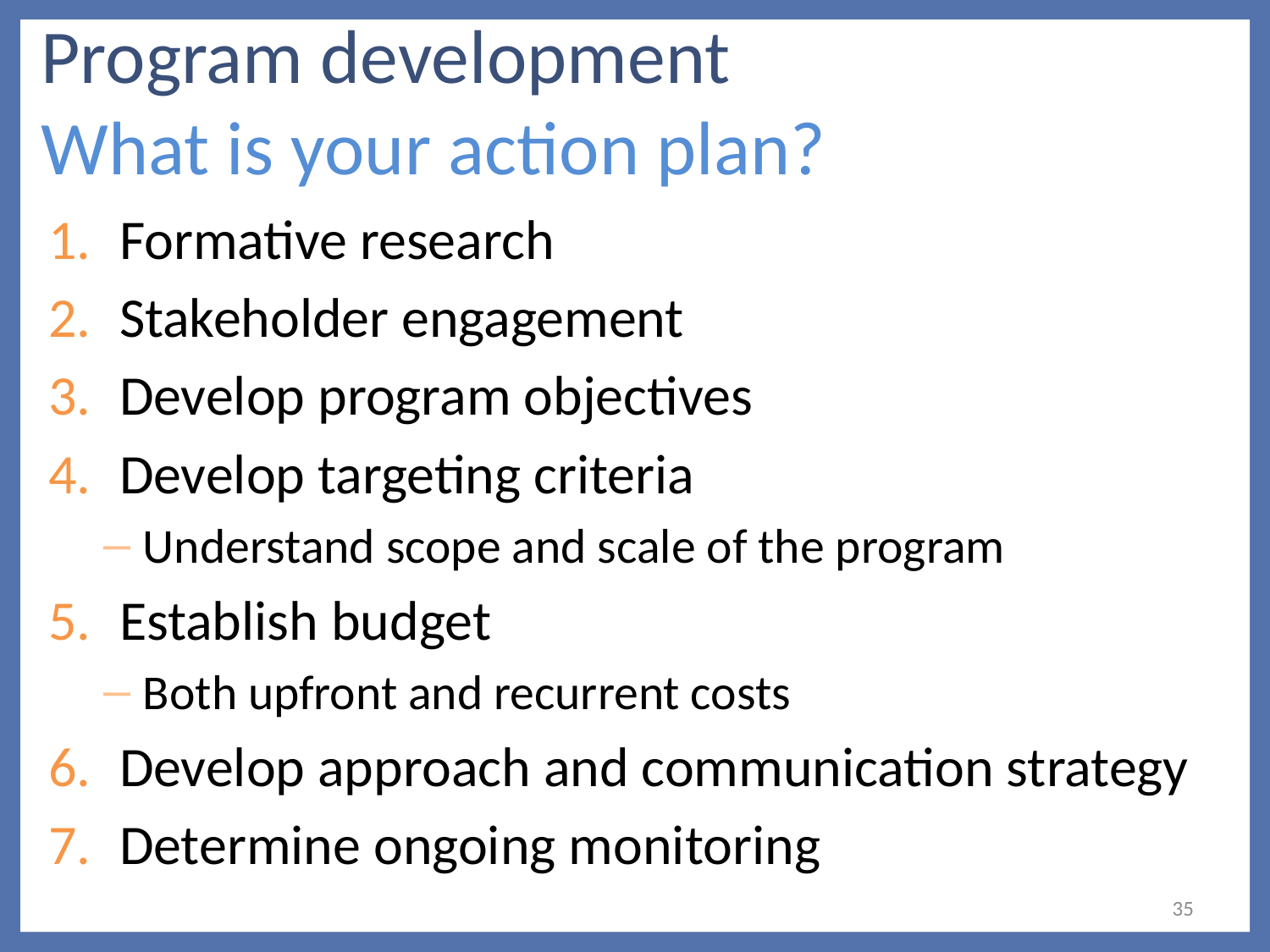

# Program development What is your action plan?
Formative research
Stakeholder engagement
Develop program objectives
Develop targeting criteria
Understand scope and scale of the program
Establish budget
Both upfront and recurrent costs
Develop approach and communication strategy
Determine ongoing monitoring

35